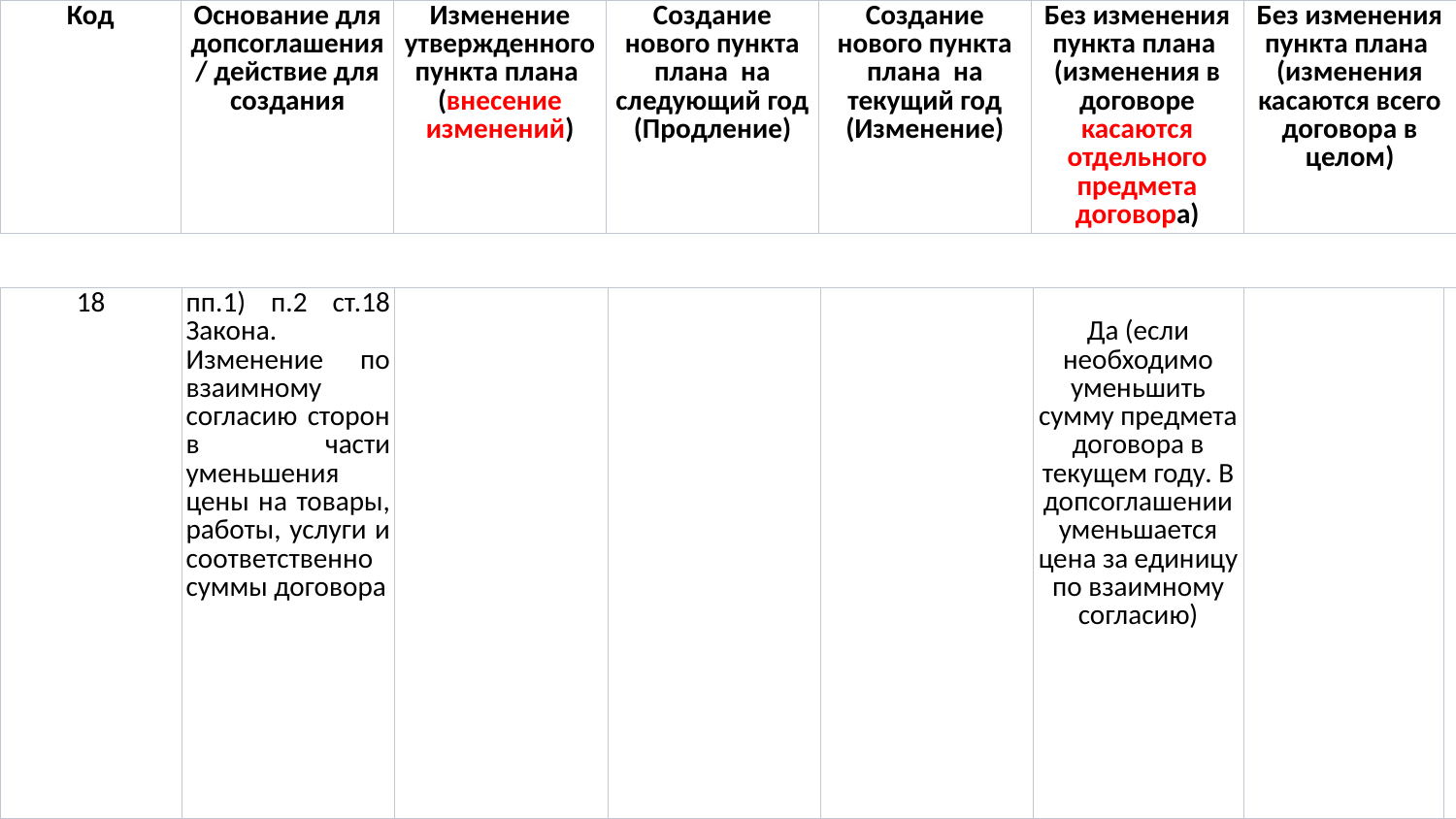

| Код | Основание для допсоглашения/ действие для создания | Изменение утвержденного пункта плана  (внесение изменений) | Создание нового пункта плана  на следующий год (Продление) | Создание нового пункта плана  на текущий год (Изменение) | Без изменения пункта плана  (изменения в договоре касаются отдельного предмета договора) | Без изменения пункта плана  (изменения касаются всего договора в целом) |
| --- | --- | --- | --- | --- | --- | --- |
| 18 | пп.1) п.2 ст.18 Закона. Изменение по взаимному согласию сторон в части уменьшения цены на товары, работы, услуги и соответственно суммы договора |  |  |  | Да (если необходимо уменьшить сумму предмета договора в текущем году. В допсоглашении уменьшается цена за единицу по взаимному согласию) |  |  |
| --- | --- | --- | --- | --- | --- | --- | --- |
5